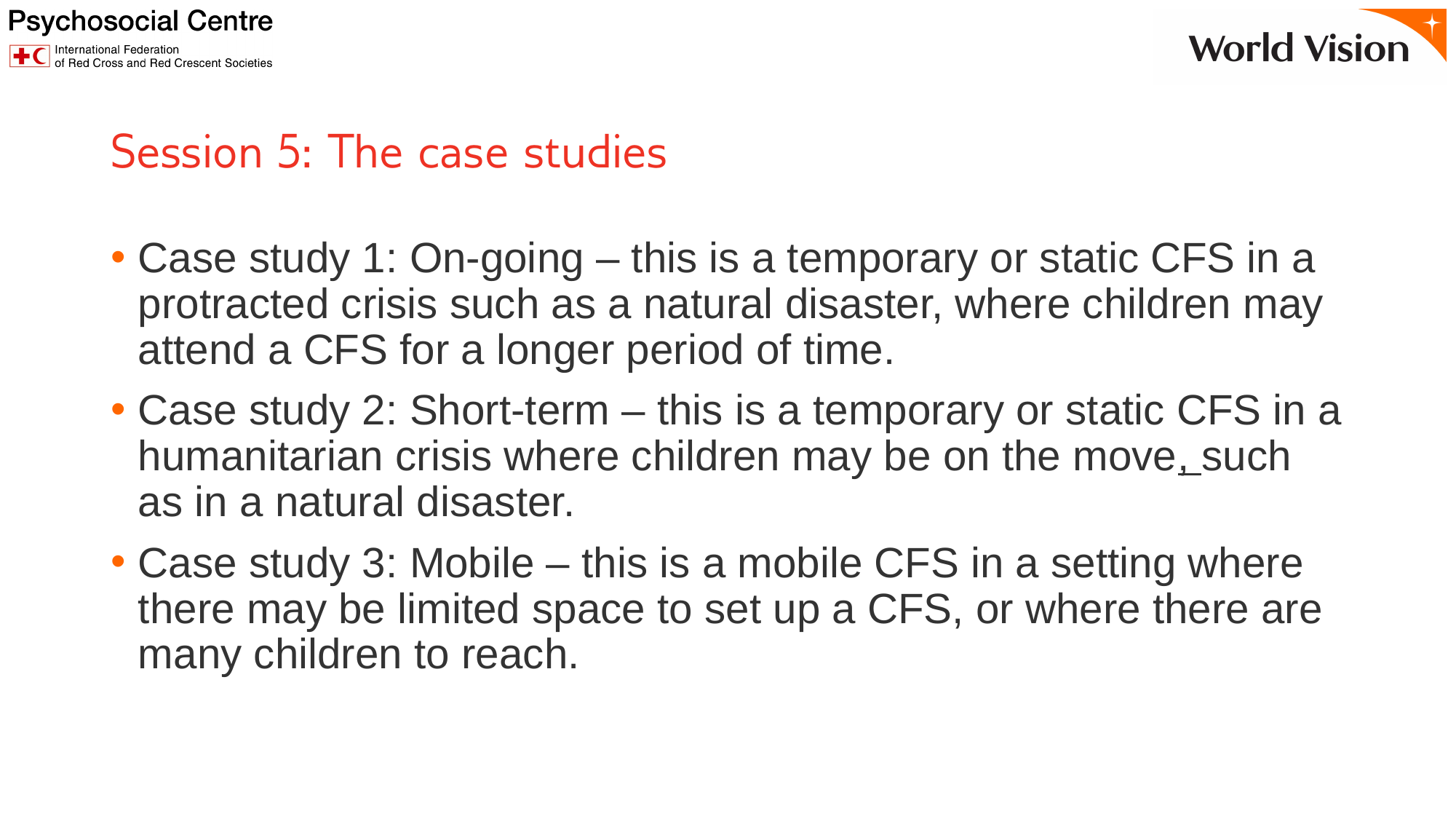

# Session 5: The case studies
Case study 1: On-going – this is a temporary or static CFS in a protracted crisis such as a natural disaster, where children may attend a CFS for a longer period of time.
Case study 2: Short-term – this is a temporary or static CFS in a humanitarian crisis where children may be on the move, such as in a natural disaster.
Case study 3: Mobile – this is a mobile CFS in a setting where there may be limited space to set up a CFS, or where there are many children to reach.